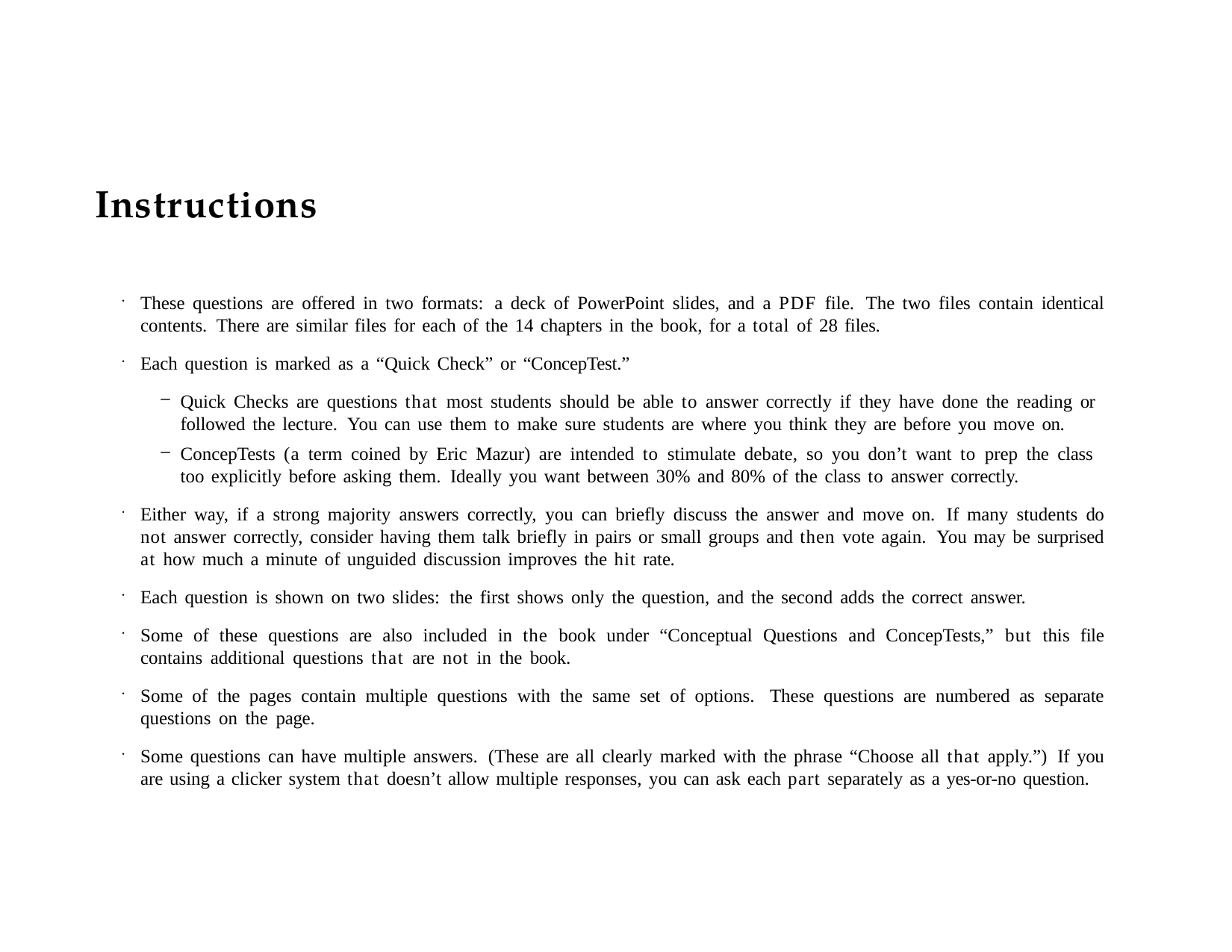

# Instructions
These questions are offered in two formats: a deck of PowerPoint slides, and a PDF file. The two files contain identical contents. There are similar files for each of the 14 chapters in the book, for a total of 28 files.
Each question is marked as a “Quick Check” or “ConcepTest.”
Quick Checks are questions that most students should be able to answer correctly if they have done the reading or followed the lecture. You can use them to make sure students are where you think they are before you move on.
ConcepTests (a term coined by Eric Mazur) are intended to stimulate debate, so you don’t want to prep the class too explicitly before asking them. Ideally you want between 30% and 80% of the class to answer correctly.
Either way, if a strong majority answers correctly, you can briefly discuss the answer and move on. If many students do not answer correctly, consider having them talk briefly in pairs or small groups and then vote again. You may be surprised at how much a minute of unguided discussion improves the hit rate.
Each question is shown on two slides: the first shows only the question, and the second adds the correct answer.
Some of these questions are also included in the book under “Conceptual Questions and ConcepTests,” but this file contains additional questions that are not in the book.
Some of the pages contain multiple questions with the same set of options.  These questions are numbered as separate questions on the page.
Some questions can have multiple answers. (These are all clearly marked with the phrase “Choose all that apply.”) If you are using a clicker system that doesn’t allow multiple responses, you can ask each part separately as a yes-or-no question.